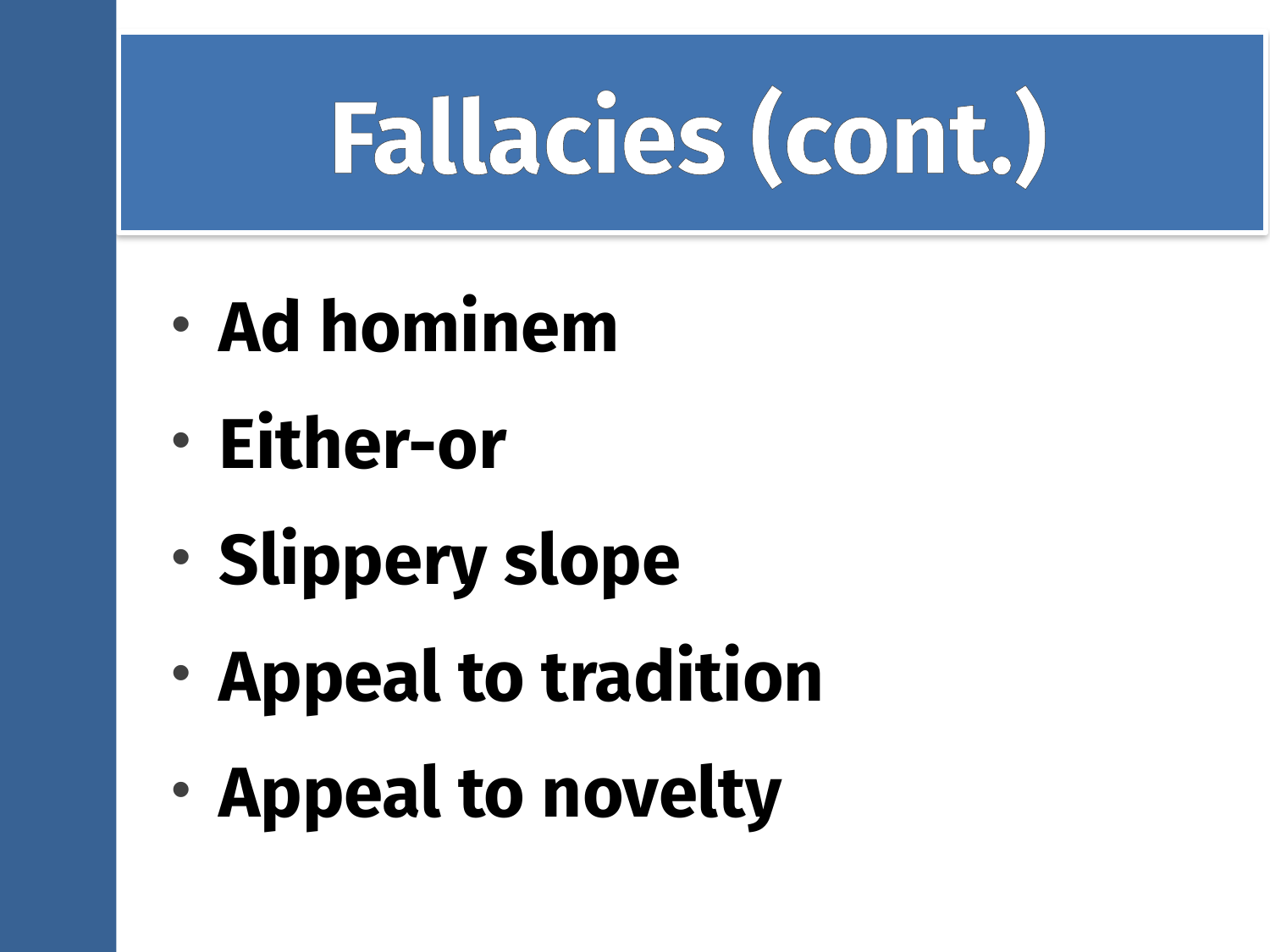

# Fallacies (cont.)
Ad hominem
Either-or
Slippery slope
Appeal to tradition
Appeal to novelty